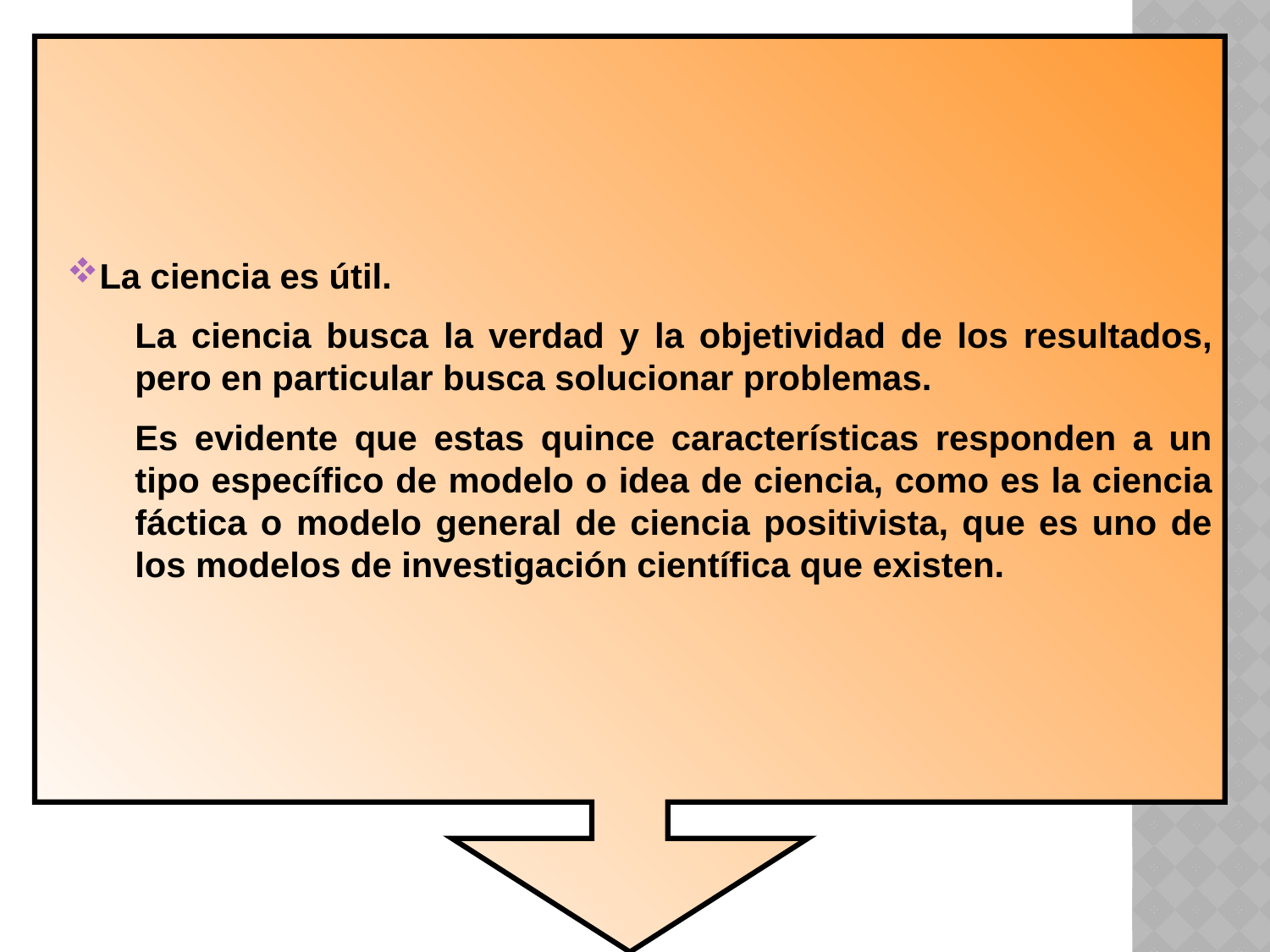

La ciencia es útil.
La ciencia busca la verdad y la objetividad de los resultados, pero en particular busca solucionar problemas.
Es evidente que estas quince características responden a un tipo específico de modelo o idea de ciencia, como es la ciencia fáctica o modelo general de ciencia positivista, que es uno de los modelos de investigación científica que existen.